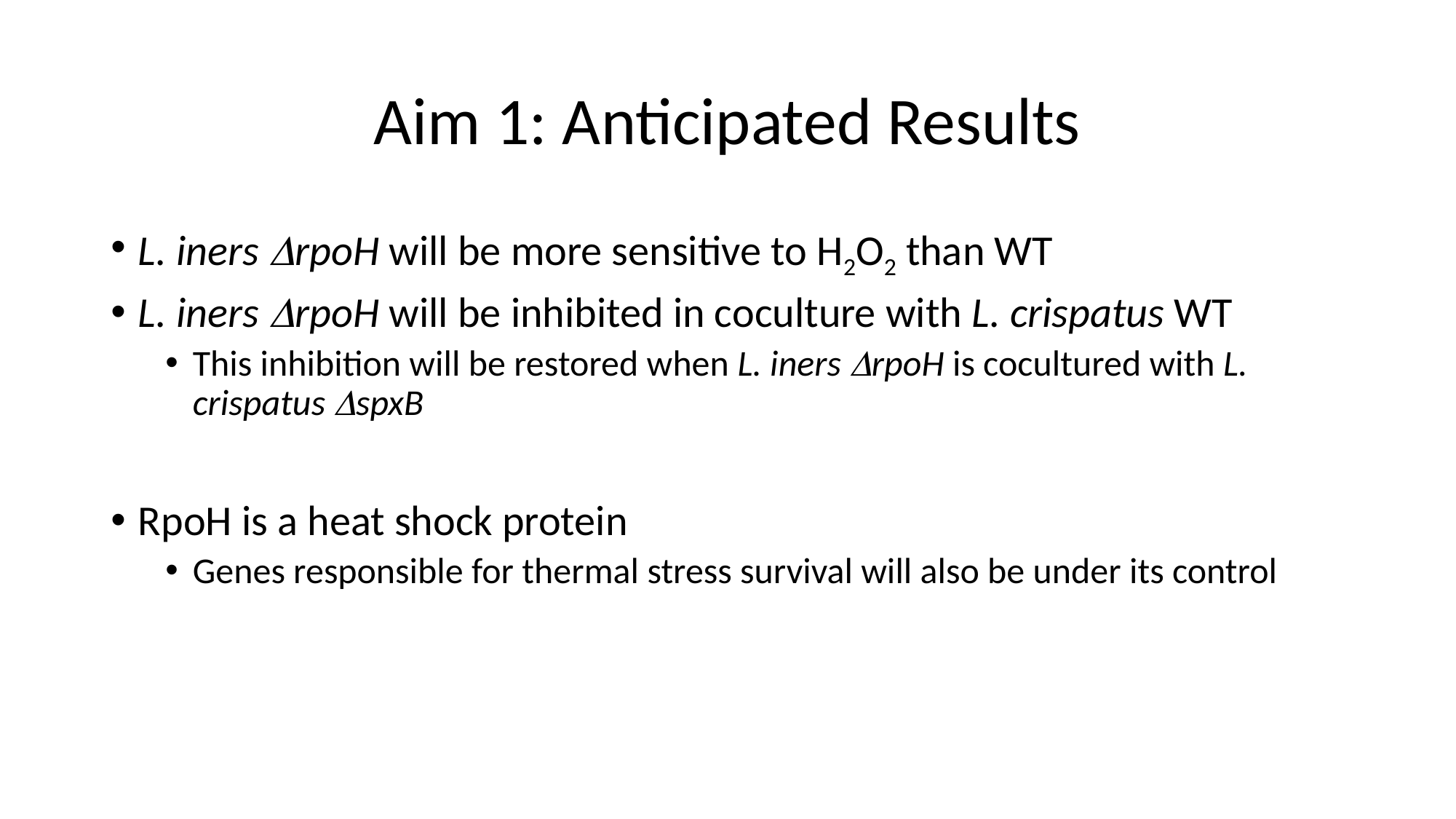

# Aim 1: Anticipated Results
L. iners ΔrpoH will be more sensitive to H2O2 than WT
L. iners ΔrpoH will be inhibited in coculture with L. crispatus WT
This inhibition will be restored when L. iners ΔrpoH is cocultured with L. crispatus ΔspxB

RpoH is a heat shock protein
Genes responsible for thermal stress survival will also be under its control